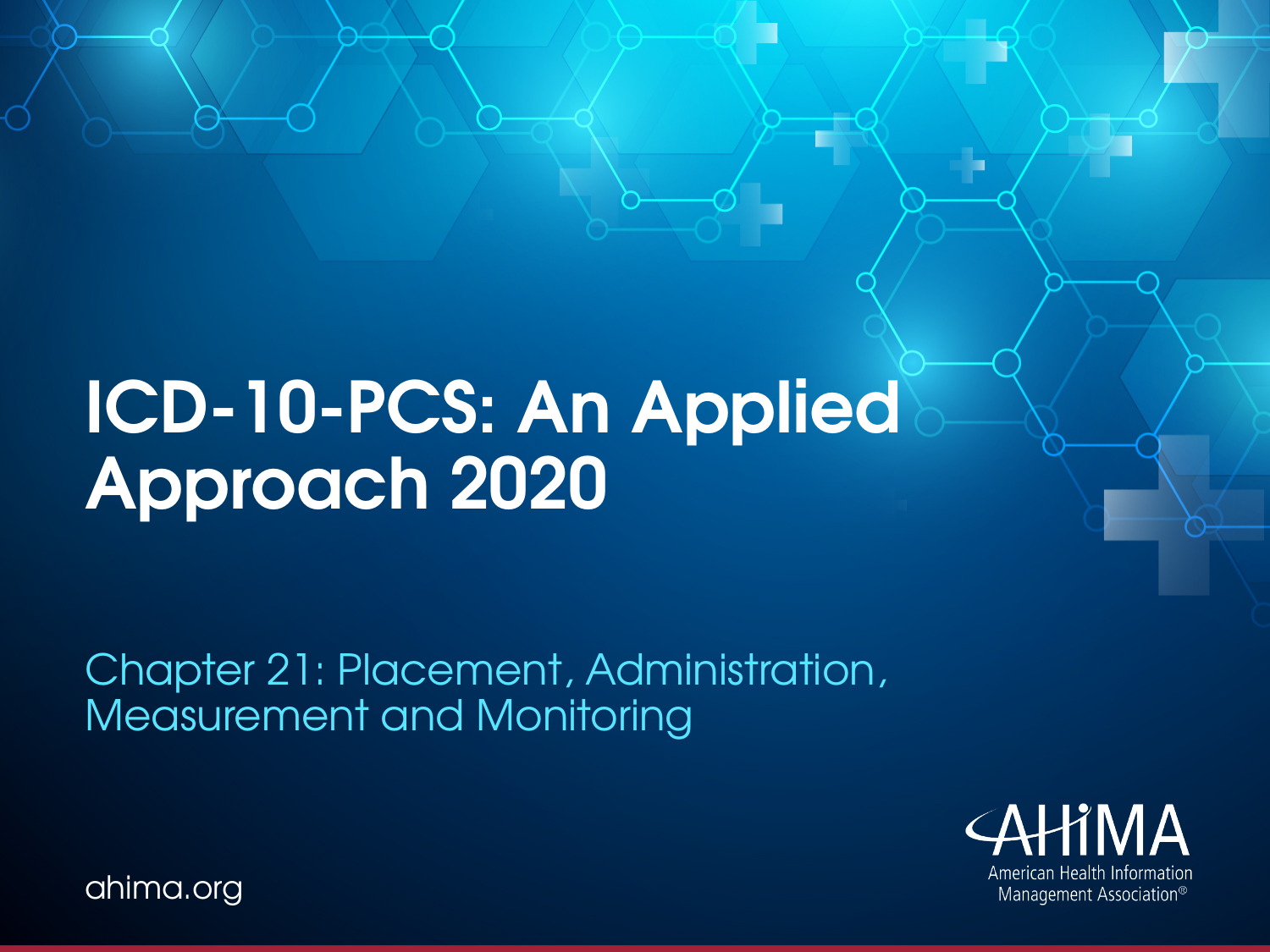

# ICD-10-PCS: An Applied Approach 2020
Chapter 21: Placement, Administration, Measurement and Monitoring